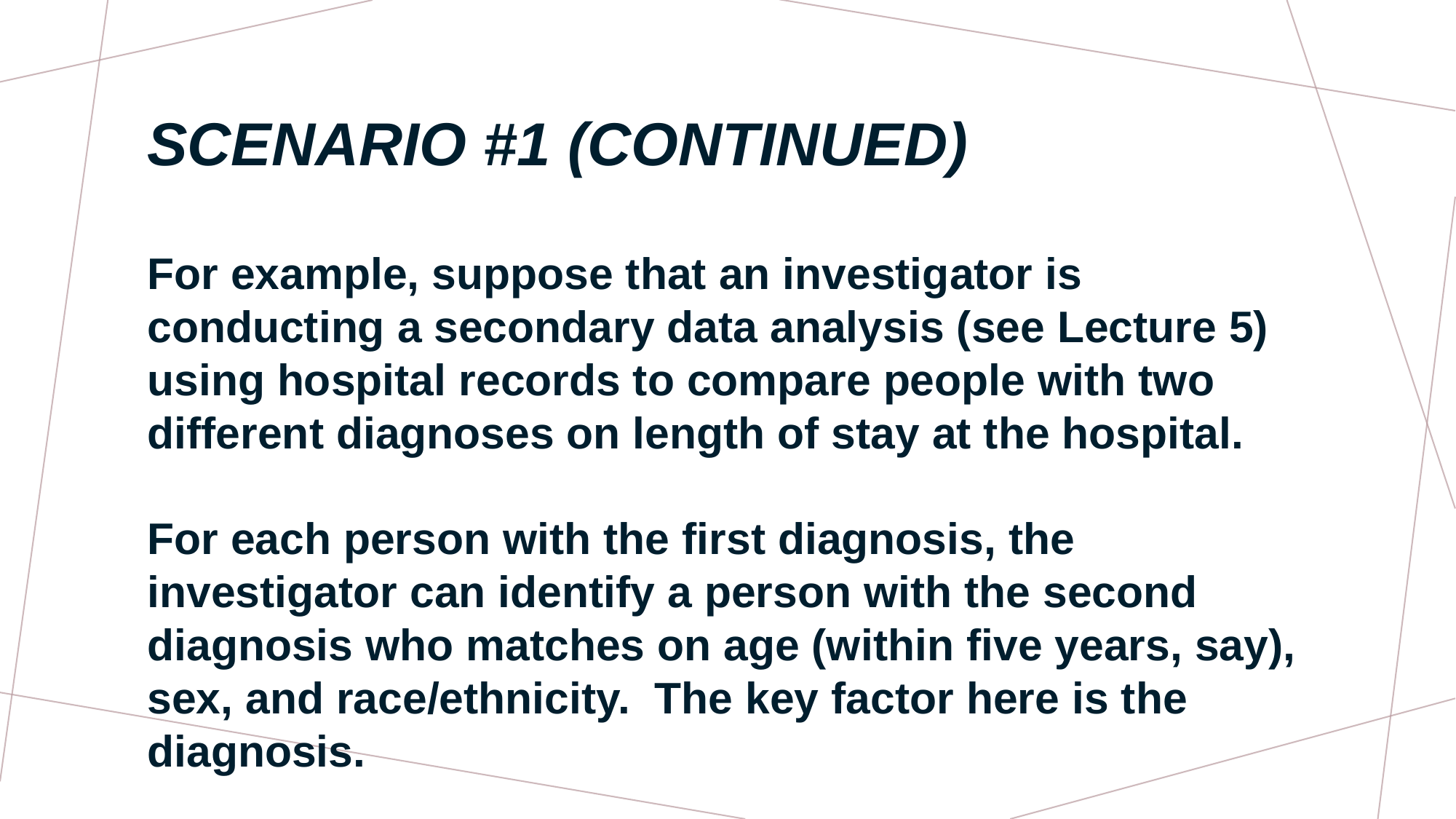

# SCENARIO #1 (CONTINUED)
For example, suppose that an investigator is conducting a secondary data analysis (see Lecture 5) using hospital records to compare people with two different diagnoses on length of stay at the hospital.

For each person with the first diagnosis, the investigator can identify a person with the second diagnosis who matches on age (within five years, say), sex, and race/ethnicity.  The key factor here is the diagnosis.